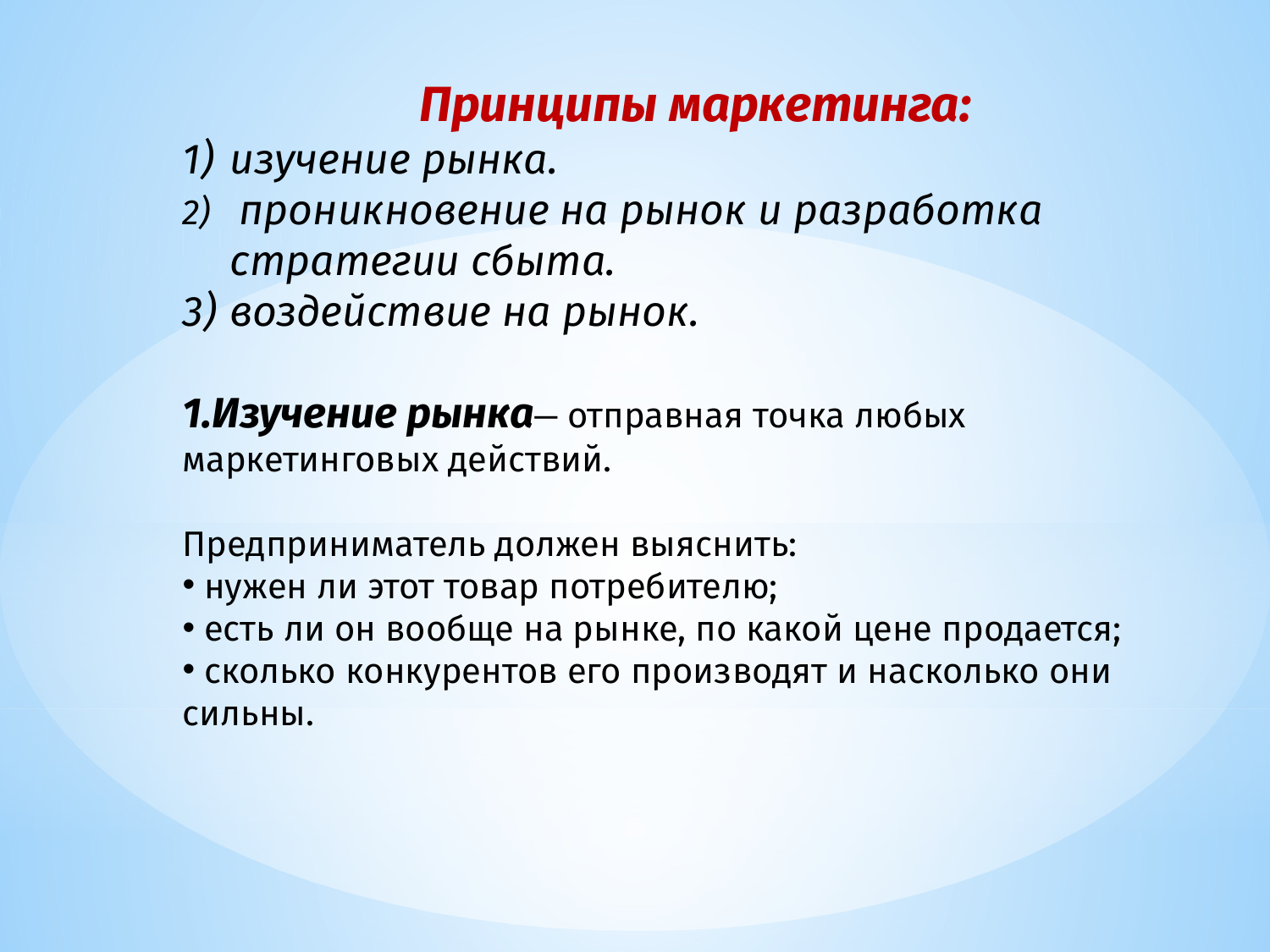

Принципы маркетинга:
изучение рынка.
 проникновение на рынок и разработка стратегии сбыта.
воздействие на рынок.
1.Изучение рынка— отправная точка любых маркетинговых действий.

Предприниматель должен выяснить:
 нужен ли этот товар потребителю;
 есть ли он вообще на рынке, по какой цене продается;
 сколько конкурентов его производят и насколько они сильны.